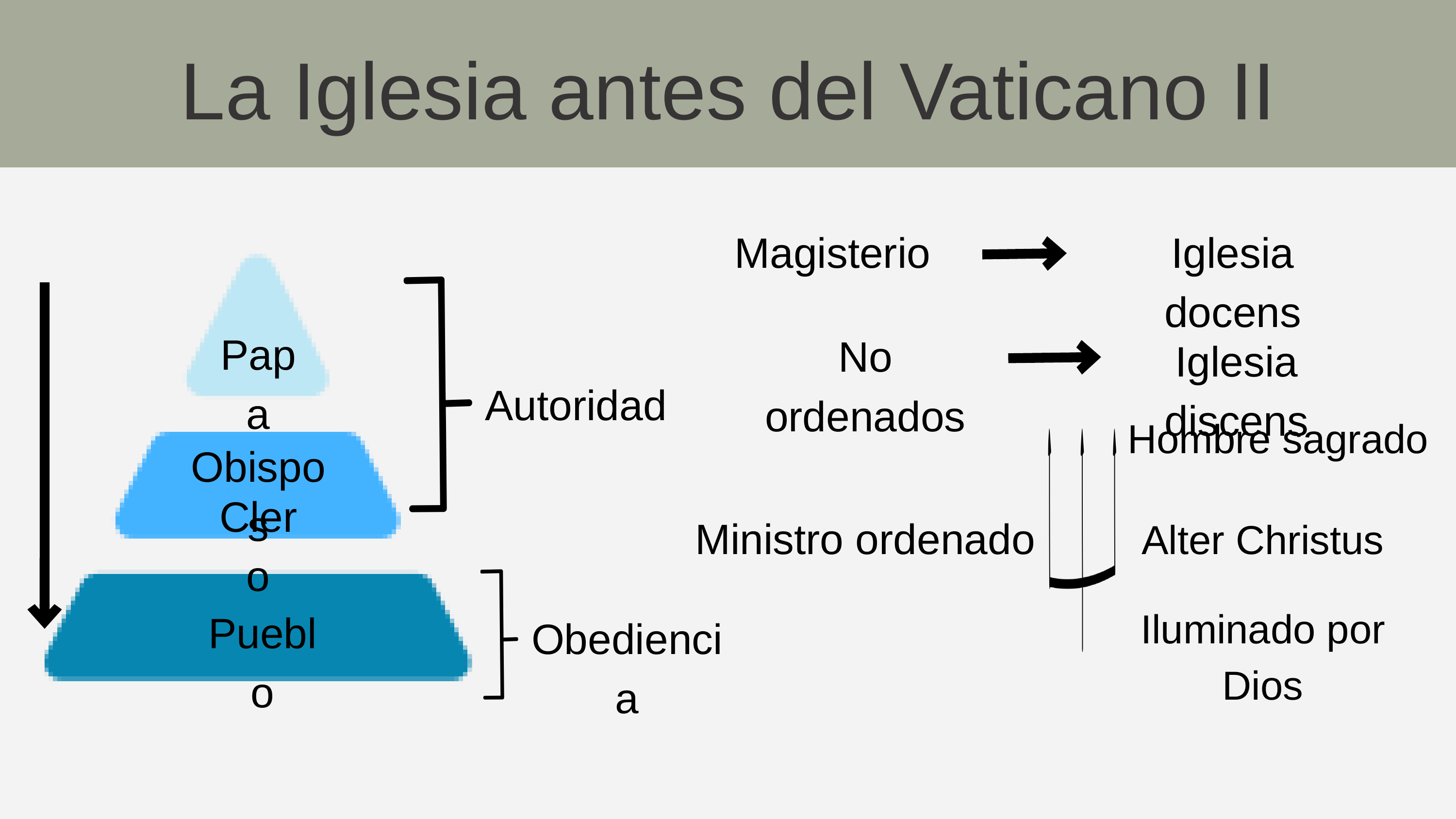

Eclesiología que superar
La Iglesia antes del Vaticano II
Magisterio
Iglesia docens

Papa
No ordenados
Iglesia discens

Autoridad
Hombre sagrado
Obispos
Clero
Ministro ordenado
Alter Christus

Iluminado por Dios
Pueblo
Obediencia